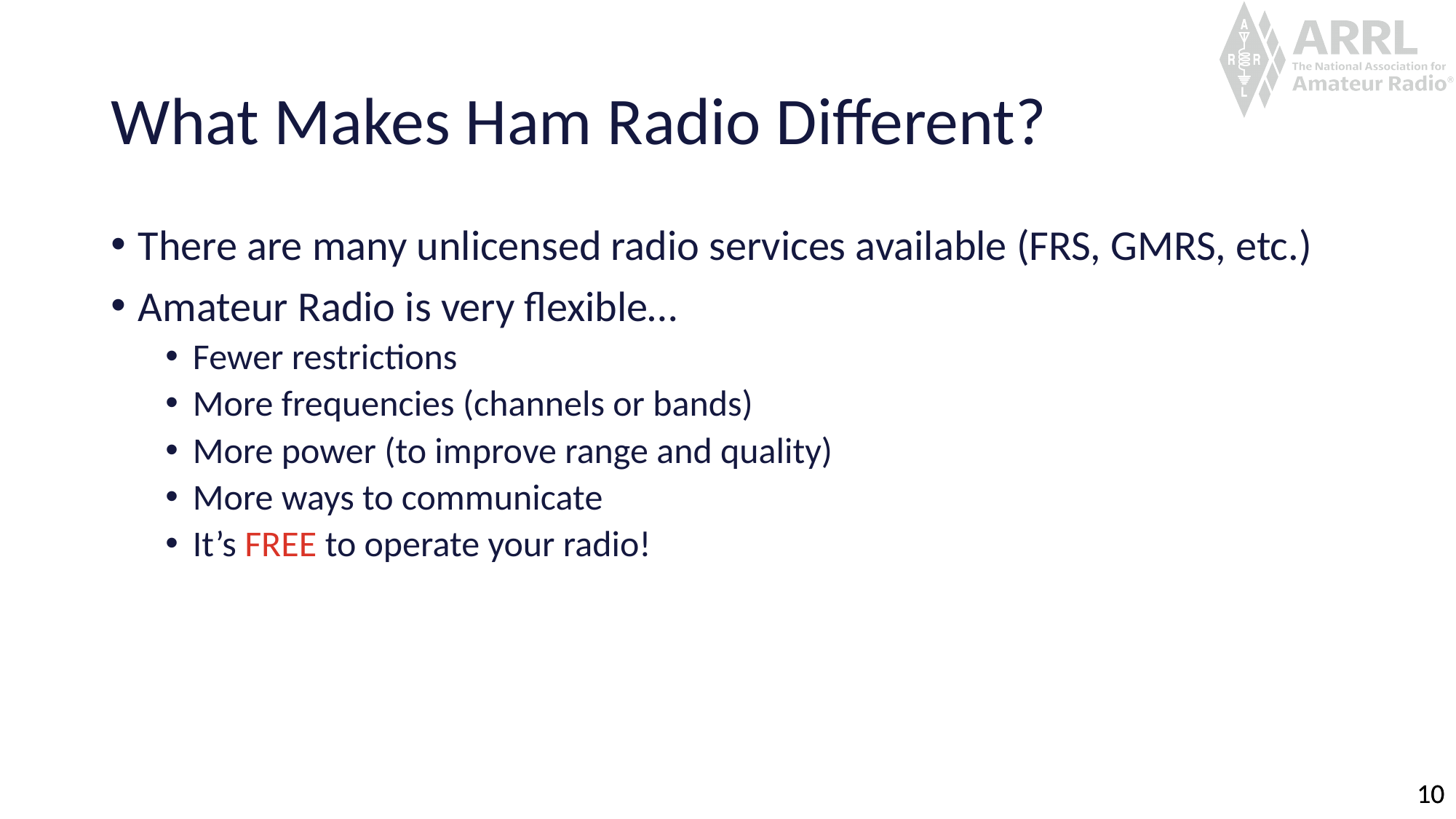

# What Makes Ham Radio Different?
There are many unlicensed radio services available (FRS, GMRS, etc.)
Amateur Radio is very flexible…
Fewer restrictions
More frequencies (channels or bands)
More power (to improve range and quality)
More ways to communicate
It’s FREE to operate your radio!